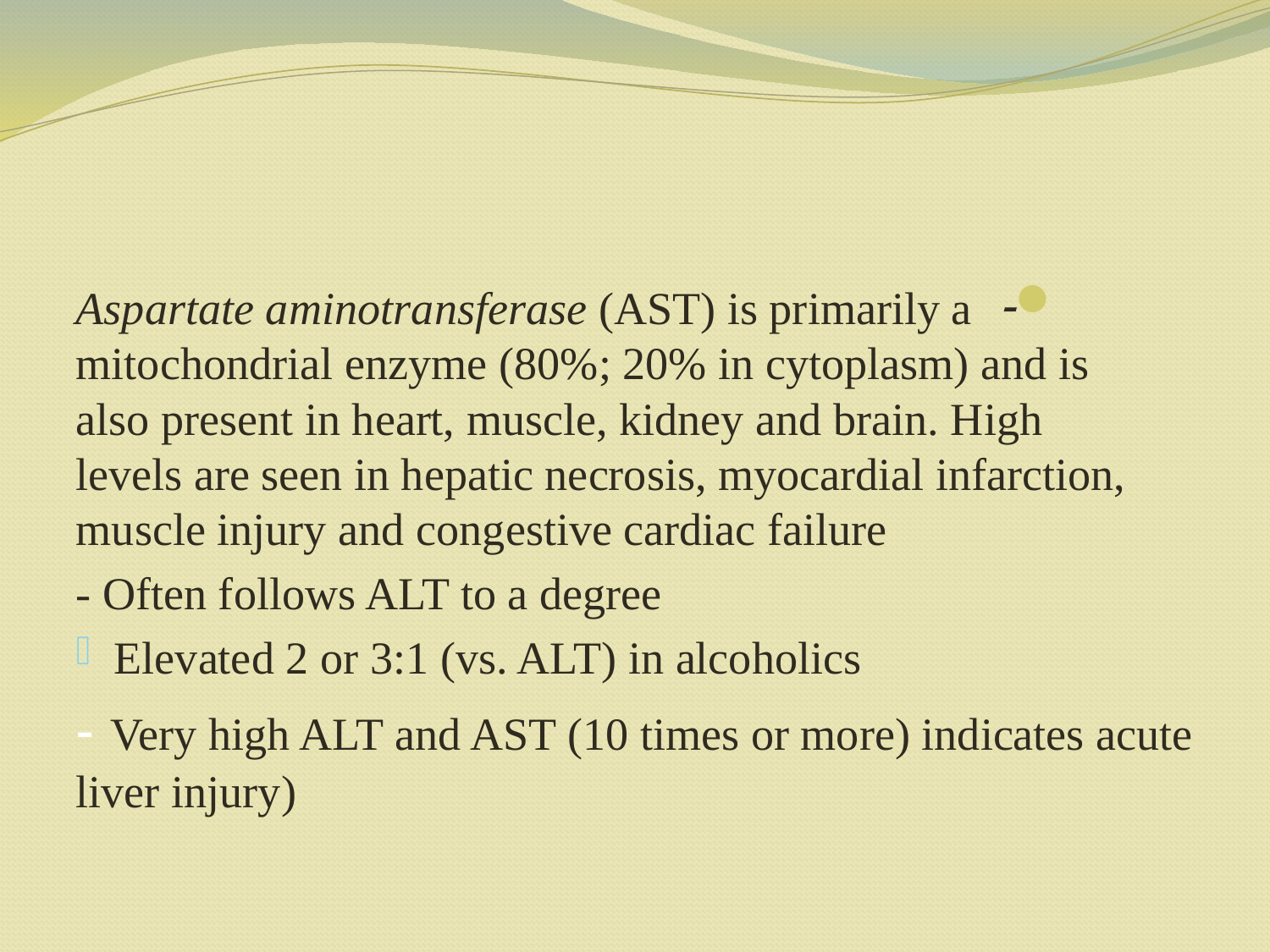

-  Aspartate aminotransferase (AST) is primarily a mitochondrial enzyme (80%; 20% in cytoplasm) and is also present in heart, muscle, kidney and brain. High levels are seen in hepatic necrosis, myocardial infarction, muscle injury and congestive cardiac failure
- Often follows ALT to a degree
Elevated 2 or 3:1 (vs. ALT) in alcoholics
- Very high ALT and AST (10 times or more) indicates acute liver injury)